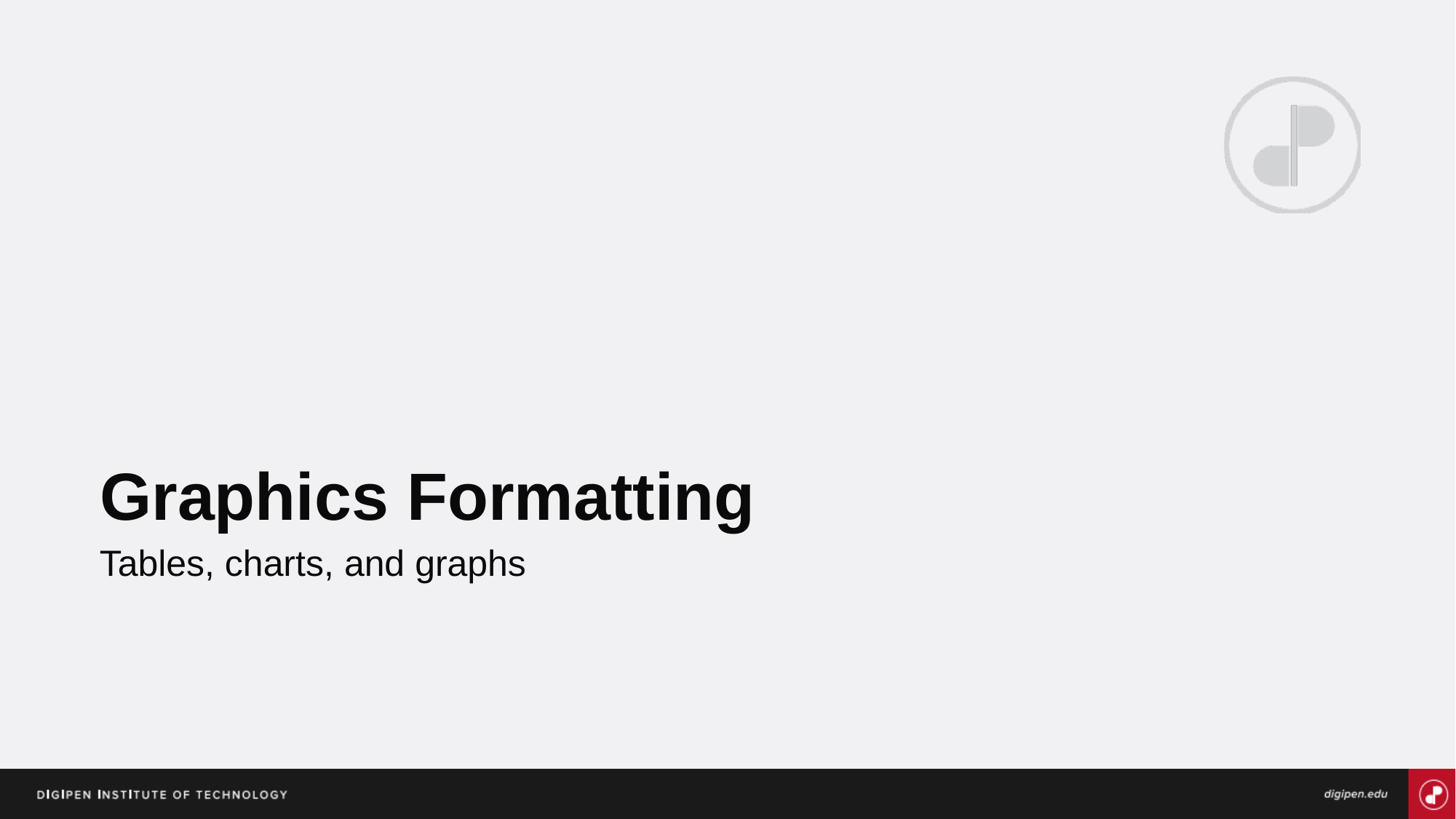

# Graphics Formatting
Tables, charts, and graphs